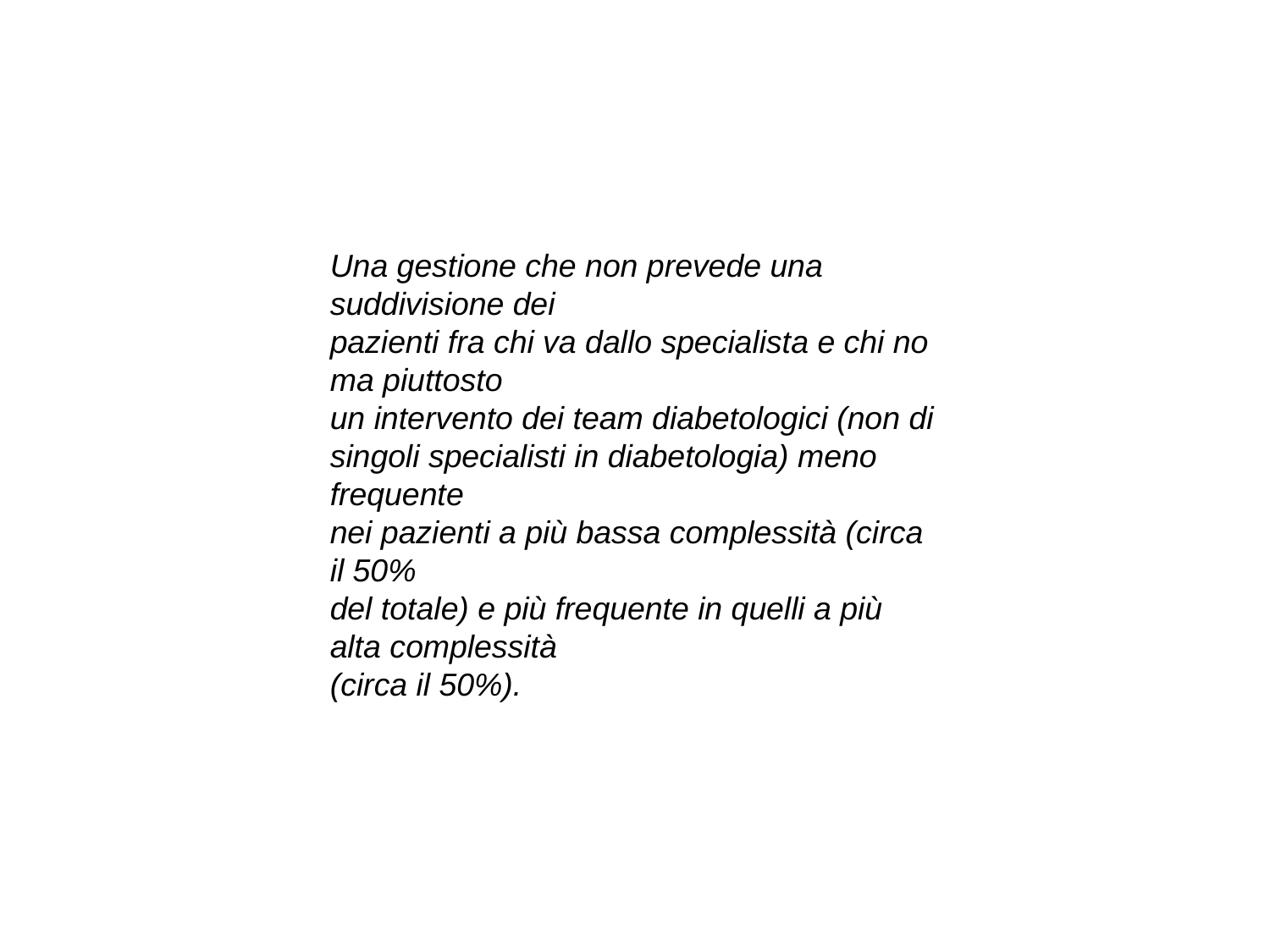

Una gestione che non prevede una suddivisione dei
pazienti fra chi va dallo specialista e chi no ma piuttosto
un intervento dei team diabetologici (non di
singoli specialisti in diabetologia) meno frequente
nei pazienti a più bassa complessità (circa il 50%
del totale) e più frequente in quelli a più alta complessità
(circa il 50%).